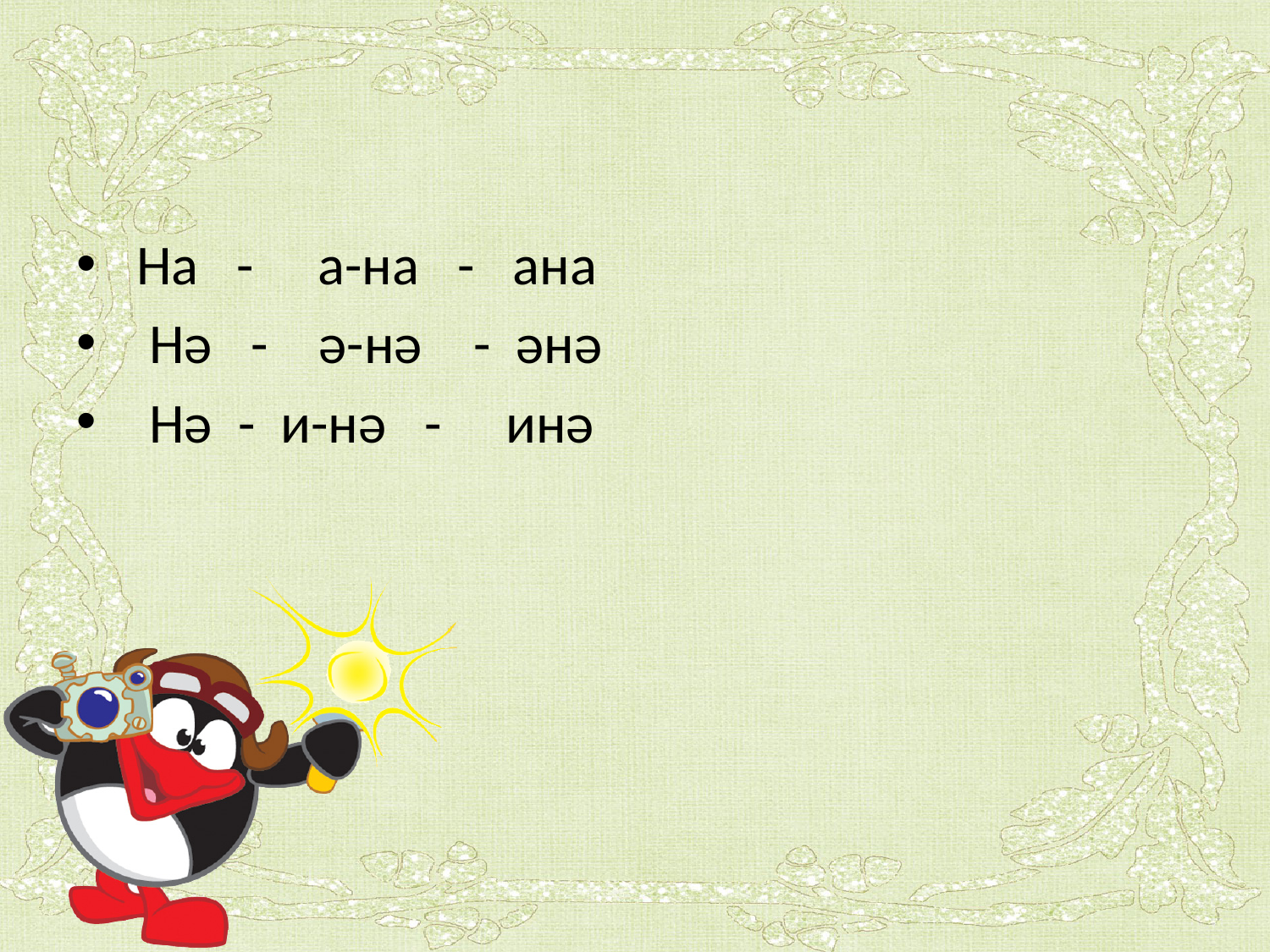

#
 На   -     а-на   -   ана
  Нә   -    ә-нә    -  әнә
  Нә  -  и-нә   -     инә